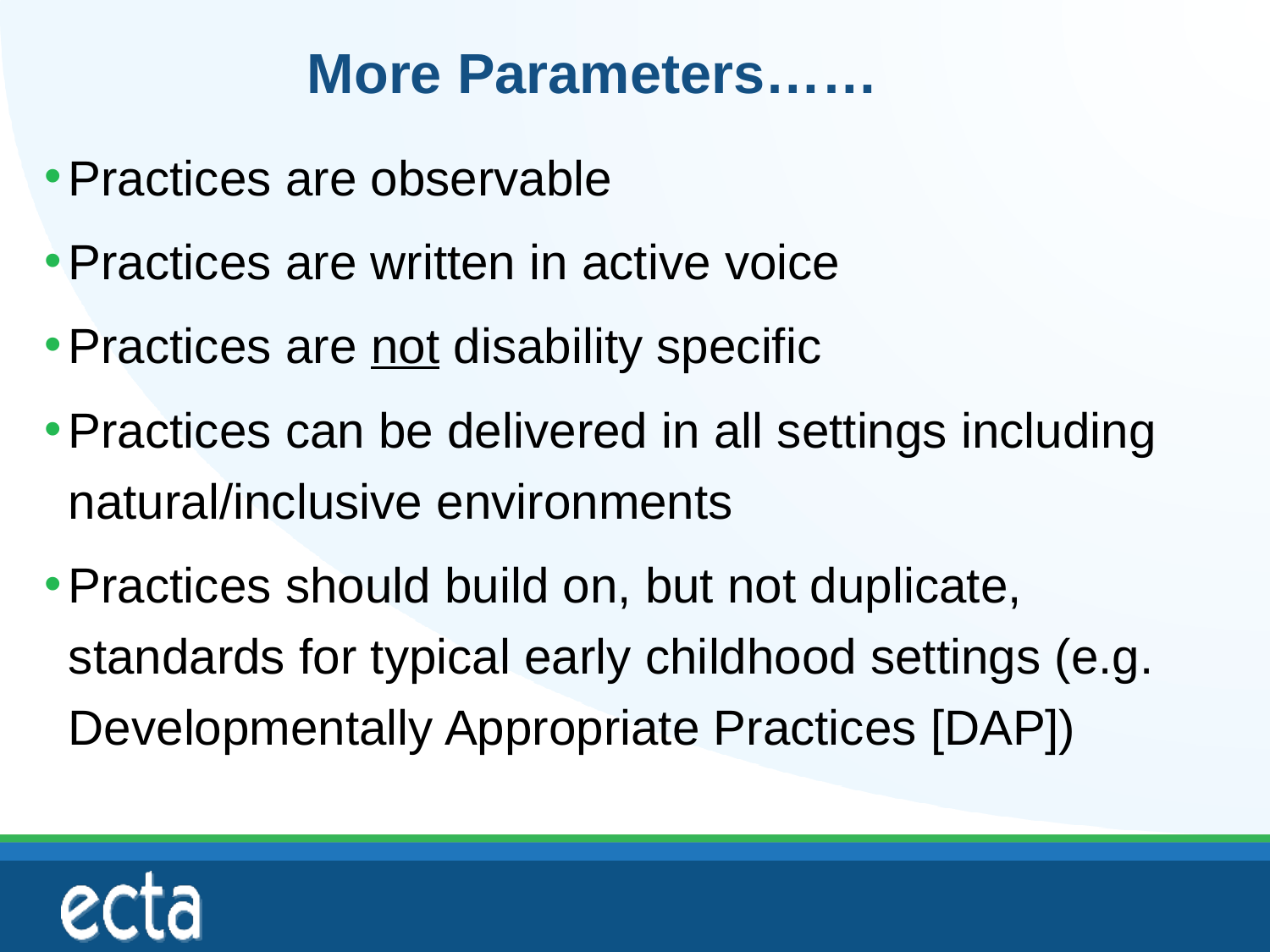

# More Parameters……
Practices are observable
Practices are written in active voice
Practices are not disability specific
Practices can be delivered in all settings including natural/inclusive environments
Practices should build on, but not duplicate, standards for typical early childhood settings (e.g. Developmentally Appropriate Practices [DAP])